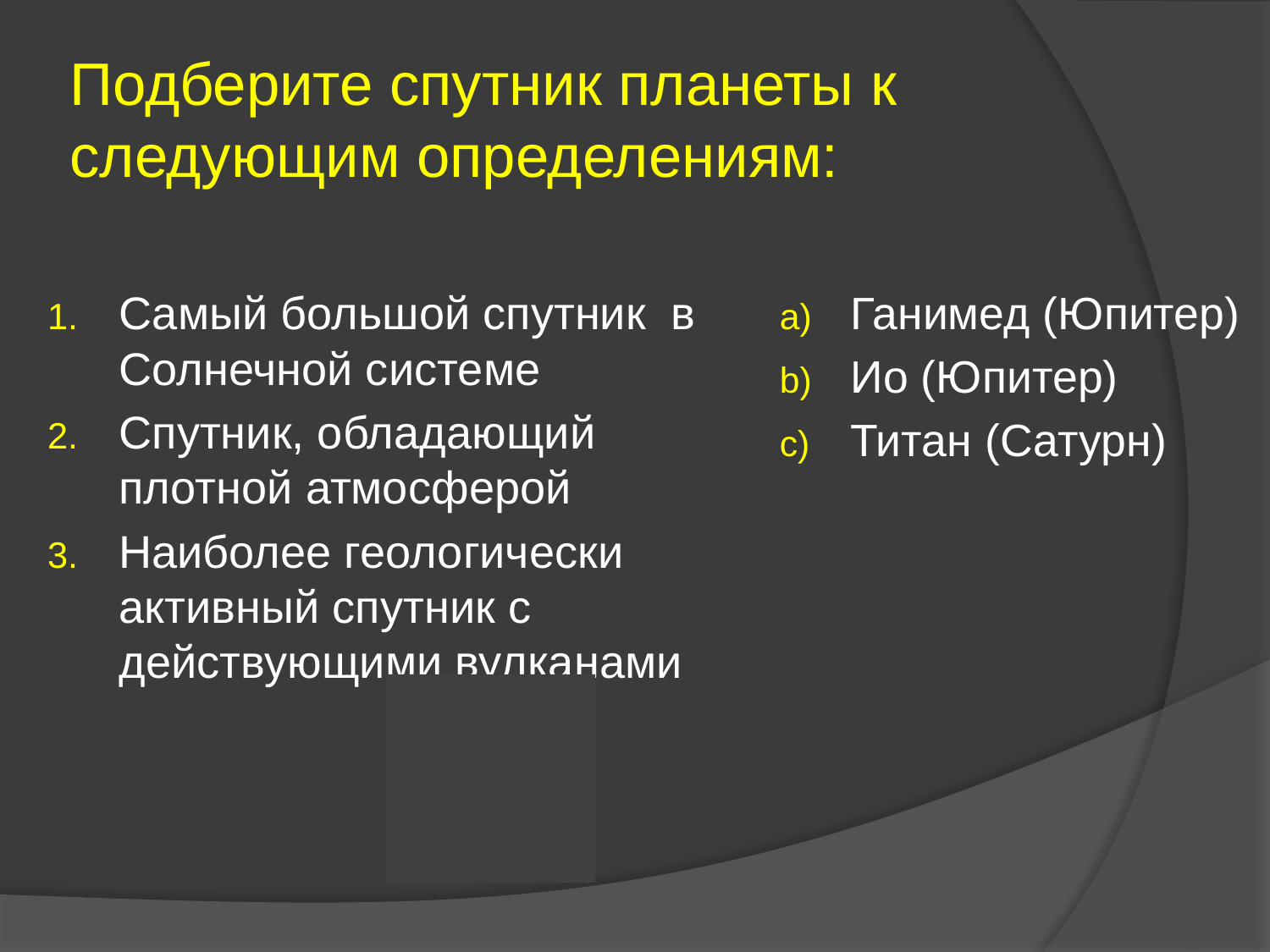

# Подберите спутник планеты к следующим определениям:
Самый большой спутник  в Солнечной системе
Спутник, обладающий плотной атмосферой
Наиболее геологически активный спутник с действующими вулканами

Ганимед (Юпитер)
Ио (Юпитер)
Титан (Сатурн)
Ответ:
1-а
2-с
3-b